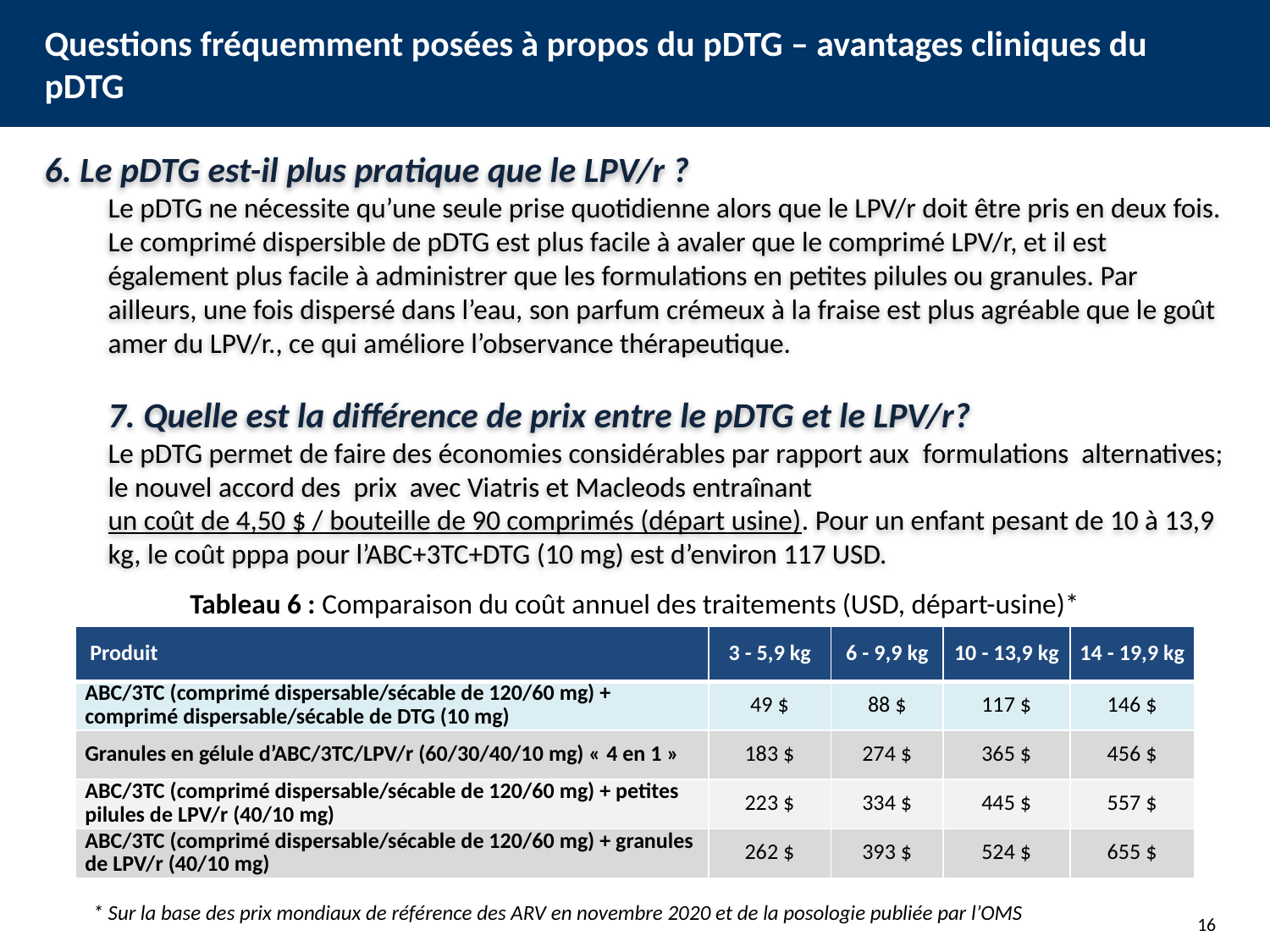

# Questions fréquemment posées à propos du pDTG – avantages cliniques du pDTG
6. Le pDTG est-il plus pratique que le LPV/r ?
Le pDTG ne nécessite qu’une seule prise quotidienne alors que le LPV/r doit être pris en deux fois. Le comprimé dispersible de pDTG est plus facile à avaler que le comprimé LPV/r, et il est également plus facile à administrer que les formulations en petites pilules ou granules. Par ailleurs, une fois dispersé dans l’eau, son parfum crémeux à la fraise est plus agréable que le goût amer du LPV/r., ce qui améliore l’observance thérapeutique.

7. Quelle est la différence de prix entre le pDTG et le LPV/r?
Le pDTG permet de faire des économies considérables par rapport aux  formulations  alternatives; le nouvel accord des  prix  avec Viatris et Macleods entraînant un coût de 4,50 $ / bouteille de 90 comprimés (départ usine). Pour un enfant pesant de 10 à 13,9 kg, le coût pppa pour l’ABC+3TC+DTG (10 mg) est d’environ 117 USD.
Tableau 6 : Comparaison du coût annuel des traitements (USD, départ-usine)*
| Produit | 3 - 5,9 kg | 6 - 9,9 kg | 10 - 13,9 kg | 14 - 19,9 kg |
| --- | --- | --- | --- | --- |
| ABC/3TC (comprimé dispersable/sécable de 120/60 mg) + comprimé dispersable/sécable de DTG (10 mg) | 49 $ | 88 $ | 117 $ | 146 $ |
| Granules en gélule d’ABC/3TC/LPV/r (60/30/40/10 mg) « 4 en 1 » | 183 $ | 274 $ | 365 $ | 456 $ |
| ABC/3TC (comprimé dispersable/sécable de 120/60 mg) + petites pilules de LPV/r (40/10 mg) | 223 $ | 334 $ | 445 $ | 557 $ |
| ABC/3TC (comprimé dispersable/sécable de 120/60 mg) + granules de LPV/r (40/10 mg) | 262 $ | 393 $ | 524 $ | 655 $ |
 * Sur la base des prix mondiaux de référence des ARV en novembre 2020 et de la posologie publiée par l’OMS